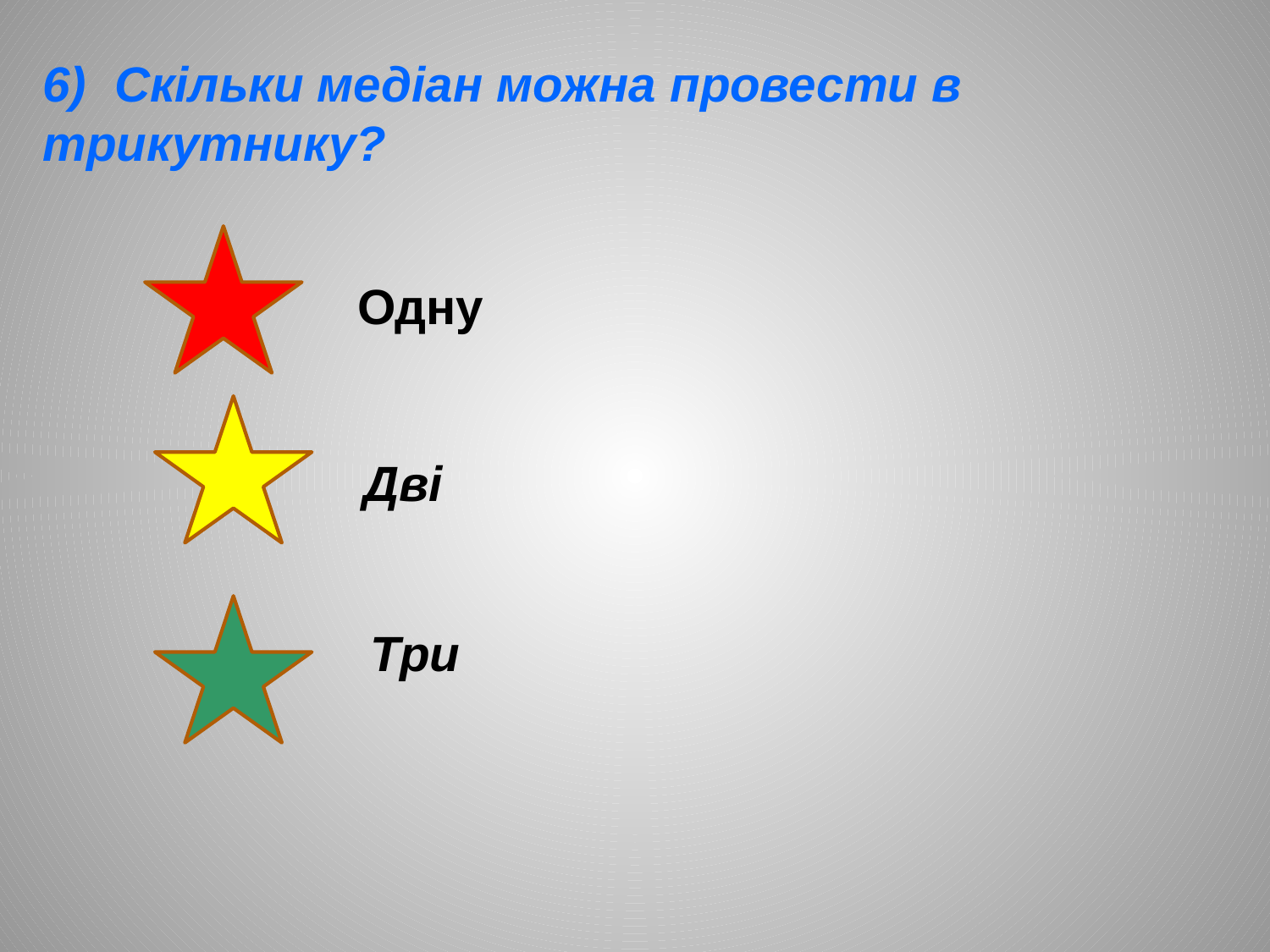

Скільки медіан можна провести в
трикутнику?

Одну

Дві

Три